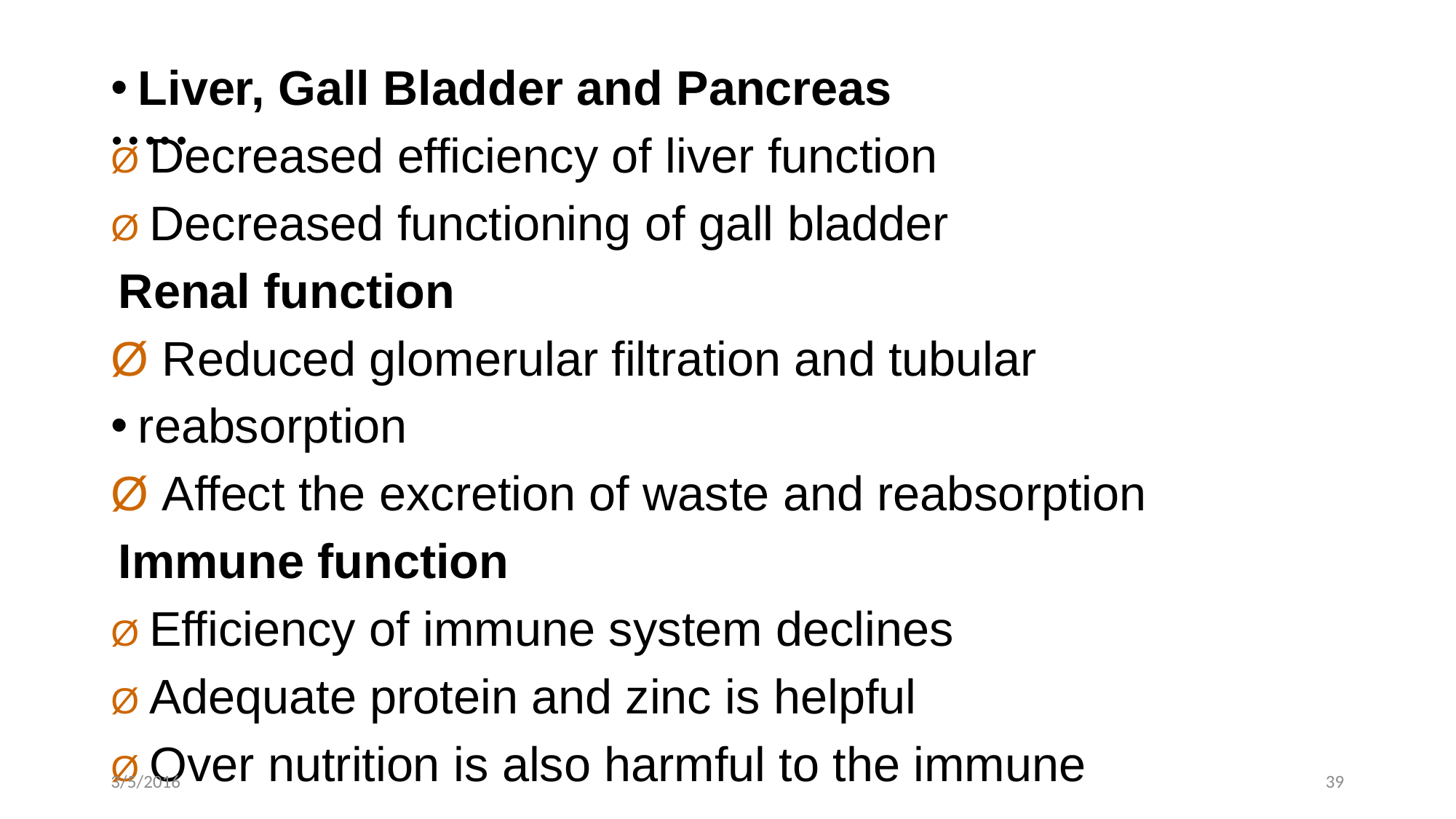

# …..
Liver, Gall Bladder and Pancreas
Ø Decreased efficiency of liver function
Ø Decreased functioning of gall bladder
 Renal function
Ø Reduced glomerular filtration and tubular
reabsorption
Ø Affect the excretion of waste and reabsorption
 Immune function
Ø Efficiency of immune system declines
Ø Adequate protein and zinc is helpful
Ø Over nutrition is also harmful to the immune
3/5/2016
39